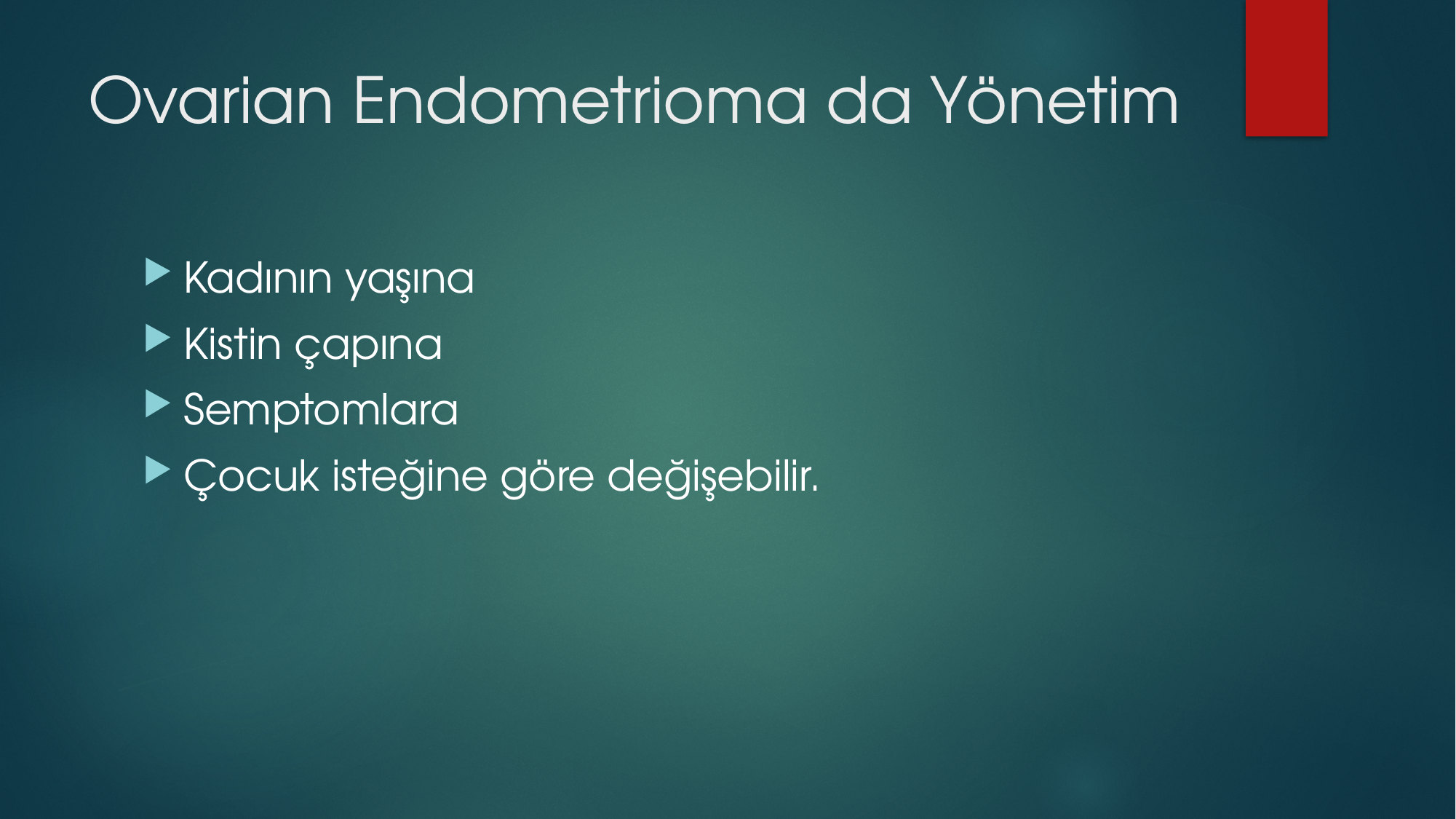

# Ovarian Endometrioma da Yönetim
Kadının yaşına
Kistin çapına
Semptomlara
Çocuk isteğine göre değişebilir.